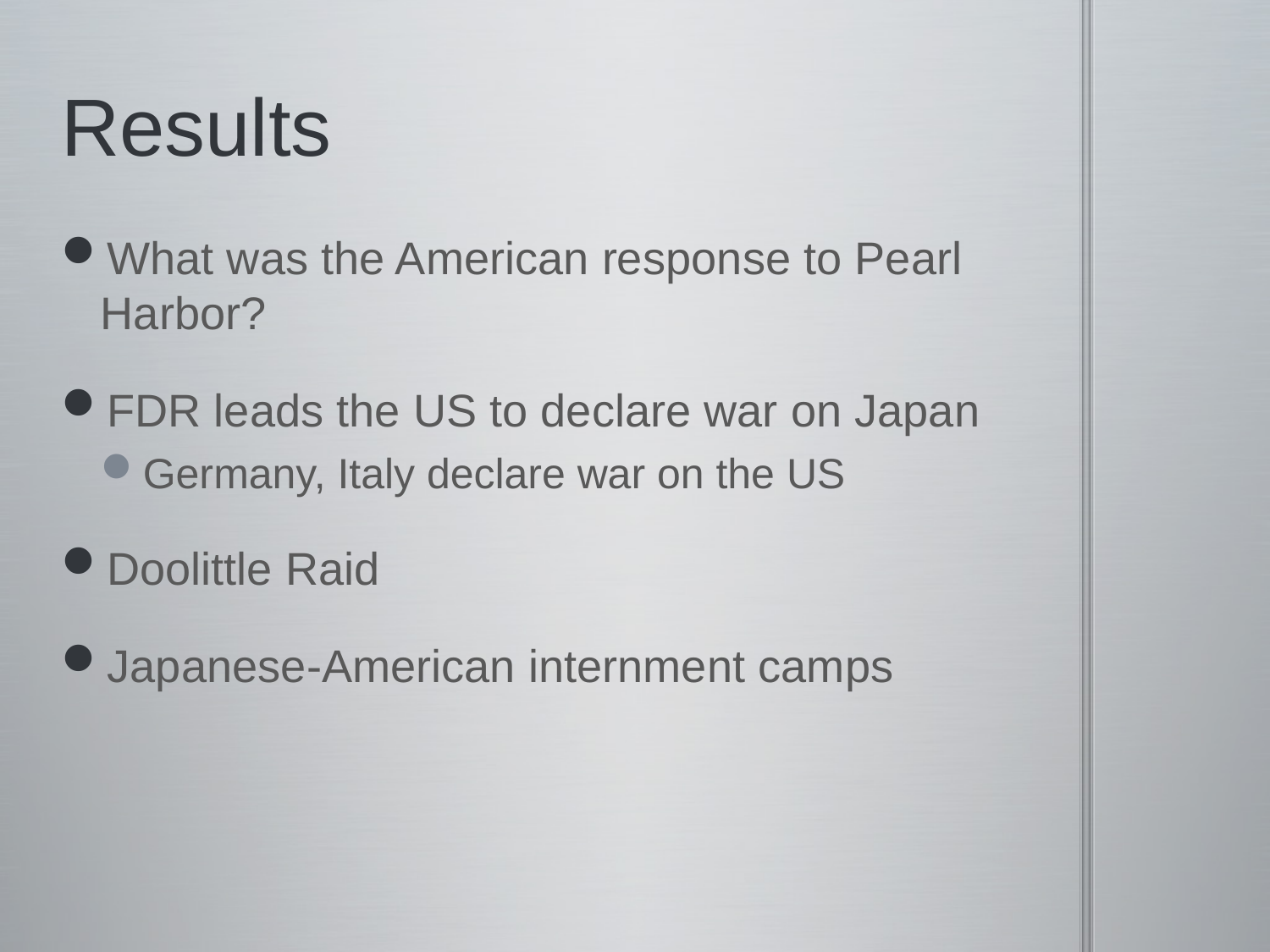

# Results
What was the American response to Pearl Harbor?
FDR leads the US to declare war on Japan
Germany, Italy declare war on the US
Doolittle Raid
Japanese-American internment camps